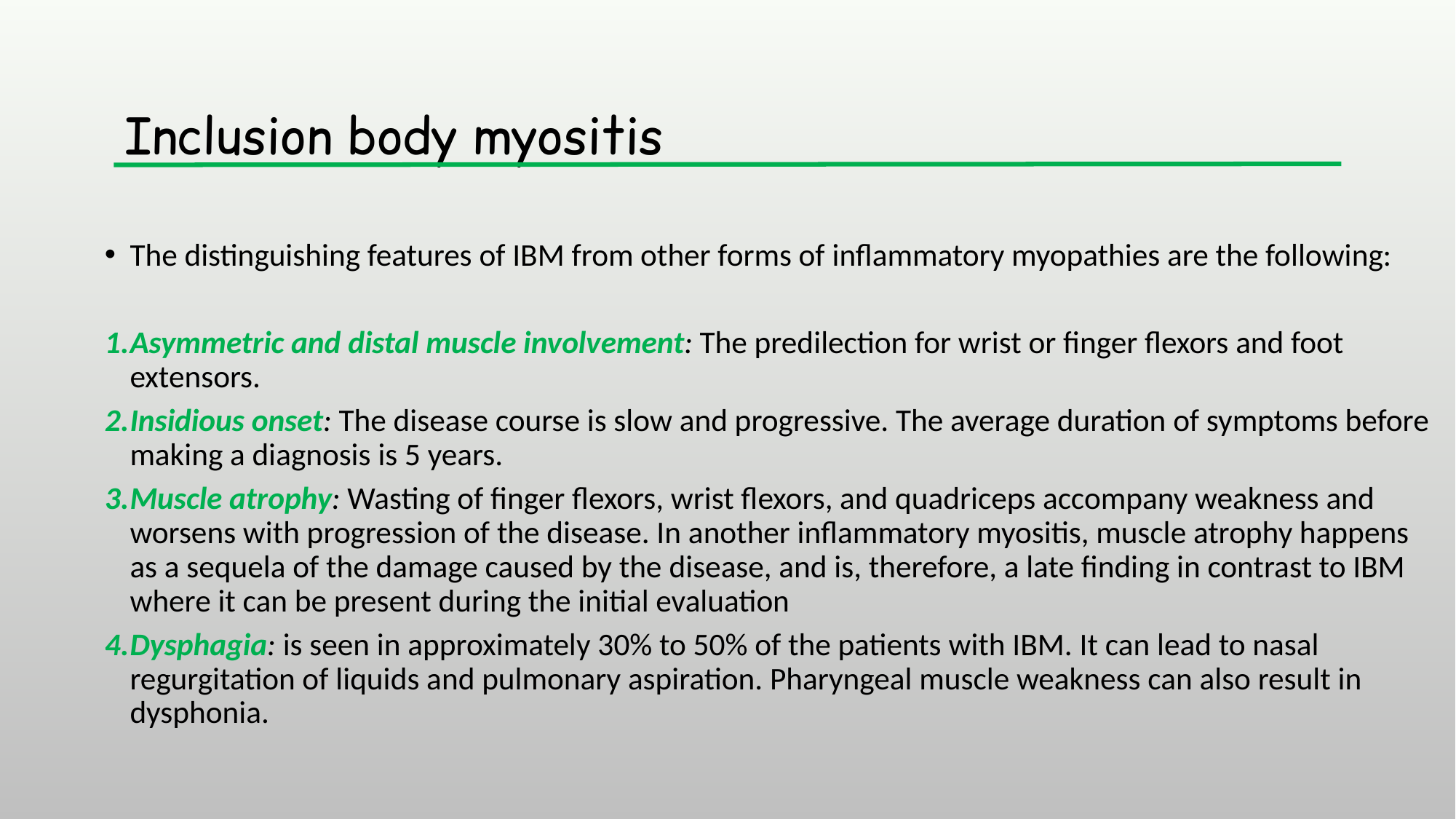

# Inclusion body myositis
The distinguishing features of IBM from other forms of inflammatory myopathies are the following:

Asymmetric and distal muscle involvement: The predilection for wrist or finger flexors and foot extensors.
Insidious onset: The disease course is slow and progressive. The average duration of symptoms before making a diagnosis is 5 years.
Muscle atrophy: Wasting of finger flexors, wrist flexors, and quadriceps accompany weakness and worsens with progression of the disease. In another inflammatory myositis, muscle atrophy happens as a sequela of the damage caused by the disease, and is, therefore, a late finding in contrast to IBM where it can be present during the initial evaluation
Dysphagia: is seen in approximately 30% to 50% of the patients with IBM. It can lead to nasal regurgitation of liquids and pulmonary aspiration. Pharyngeal muscle weakness can also result in dysphonia.